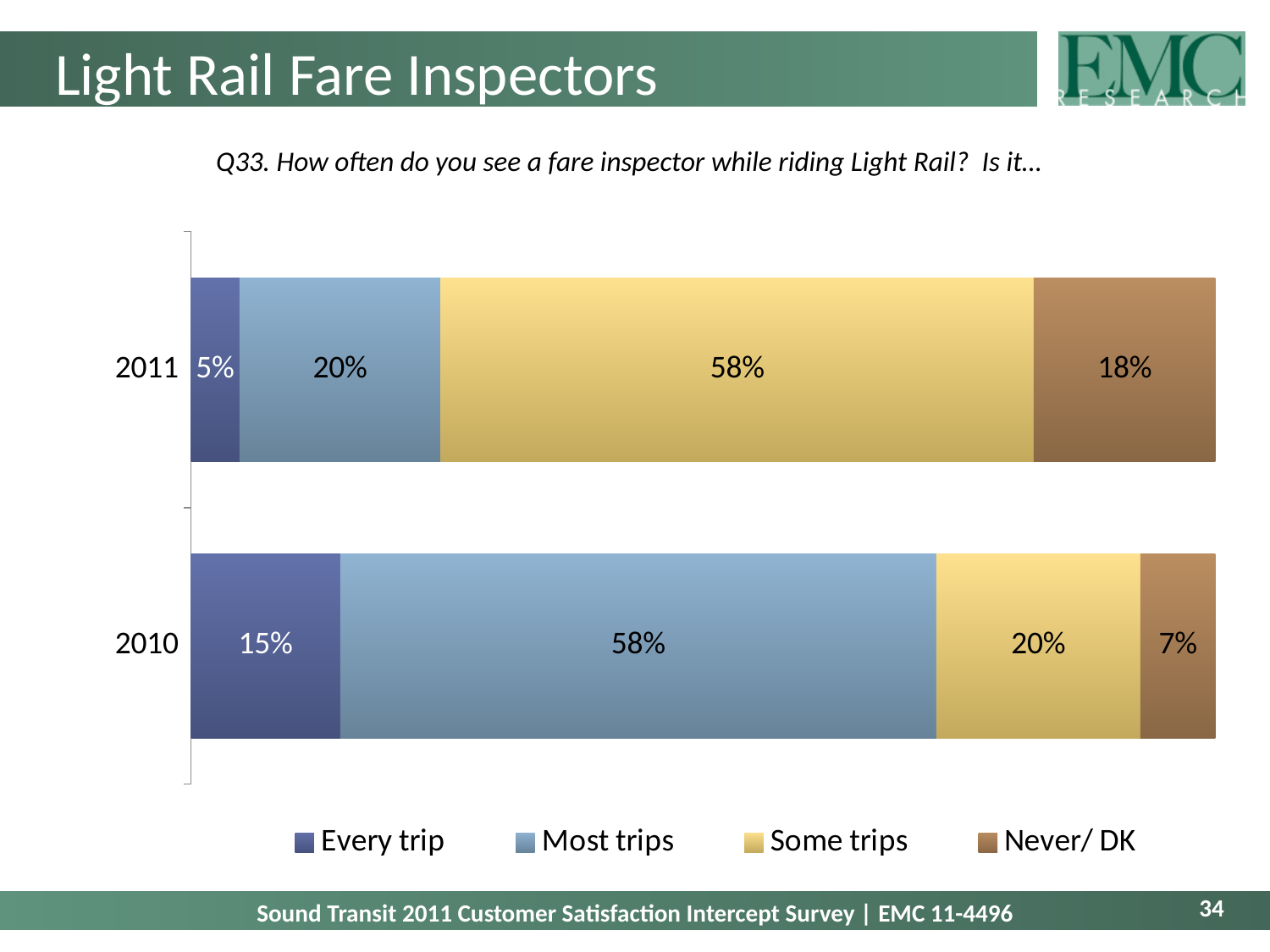

# Light Rail Fare Inspectors
Q33. How often do you see a fare inspector while riding Light Rail?  Is it…

### Chart

| Category | Every trip | Most trips | Some trips | Never/ DK |
|---|---|---|---|---|
| 2011 | 0.047472069548457584 | 0.19633749703953485 | 0.5788841294600932 | 0.1773062984961249 |
| 2010 | 0.1457300535258852 | 0.5818433865760766 | 0.19914841630369665 | 0.07327784039477422 |